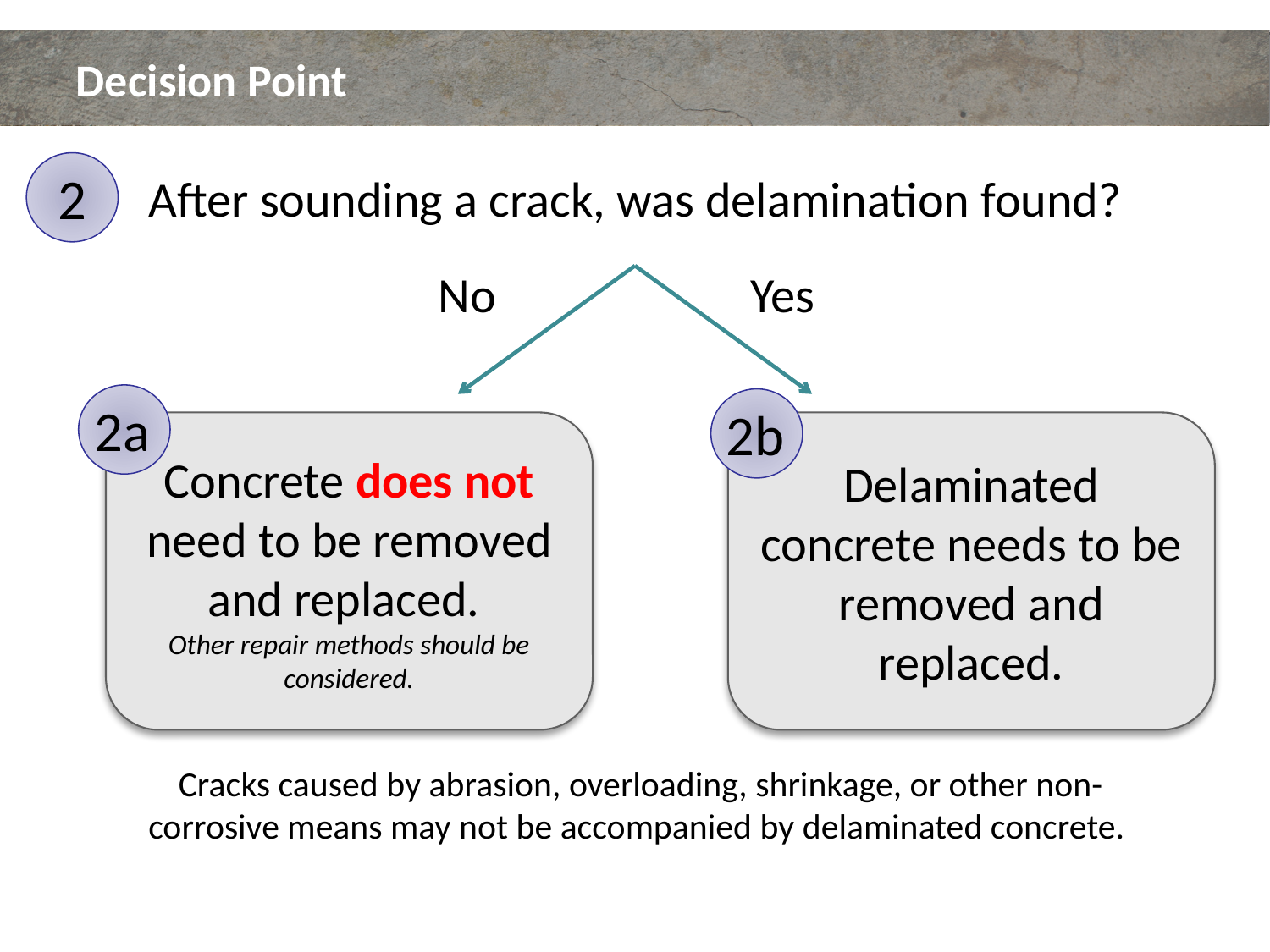

# Decision Point
2
After sounding a crack, was delamination found?
No
Yes

2a

2b
Concrete does not need to be removed and replaced.
Other repair methods should be considered.
Delaminated concrete needs to be removed and replaced.
Cracks caused by abrasion, overloading, shrinkage, or other non-corrosive means may not be accompanied by delaminated concrete.